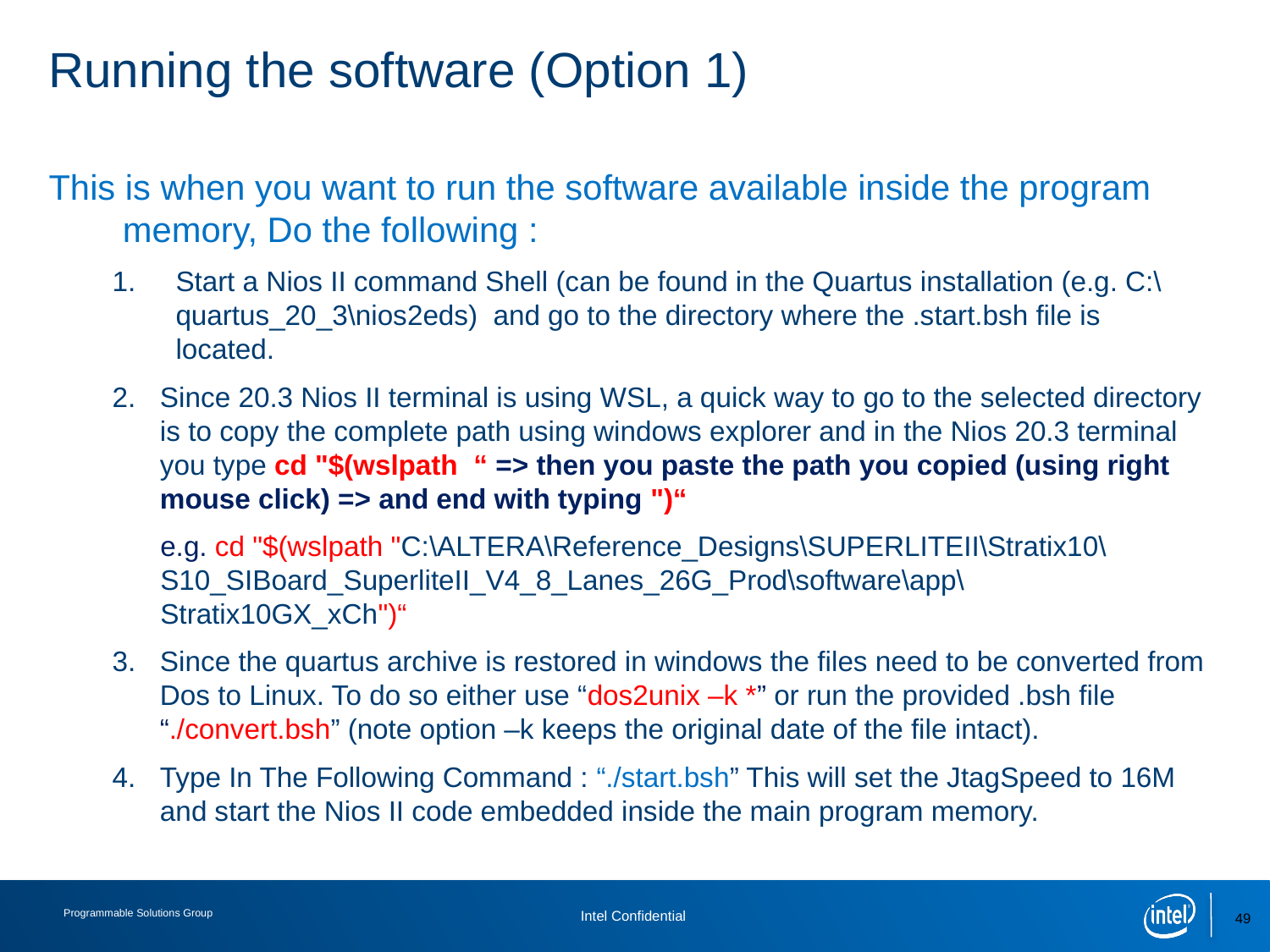

# Running the software (Option 1)
This is when you want to run the software available inside the program memory, Do the following :
Start a Nios II command Shell (can be found in the Quartus installation (e.g. C:\quartus_20_3\nios2eds)  and go to the directory where the .start.bsh file is located.
Since 20.3 Nios II terminal is using WSL, a quick way to go to the selected directory is to copy the complete path using windows explorer and in the Nios 20.3 terminal you type cd "$(wslpath  “ => then you paste the path you copied (using right mouse click) => and end with typing ")“
e.g. cd "$(wslpath "C:\ALTERA\Reference_Designs\SUPERLITEII\Stratix10\S10_SIBoard_SuperliteII_V4_8_Lanes_26G_Prod\software\app\Stratix10GX_xCh")“
Since the quartus archive is restored in windows the files need to be converted from Dos to Linux. To do so either use “dos2unix –k *” or run the provided .bsh file “./convert.bsh” (note option –k keeps the original date of the file intact).
Type In The Following Command : “./start.bsh” This will set the JtagSpeed to 16M and start the Nios II code embedded inside the main program memory.

49